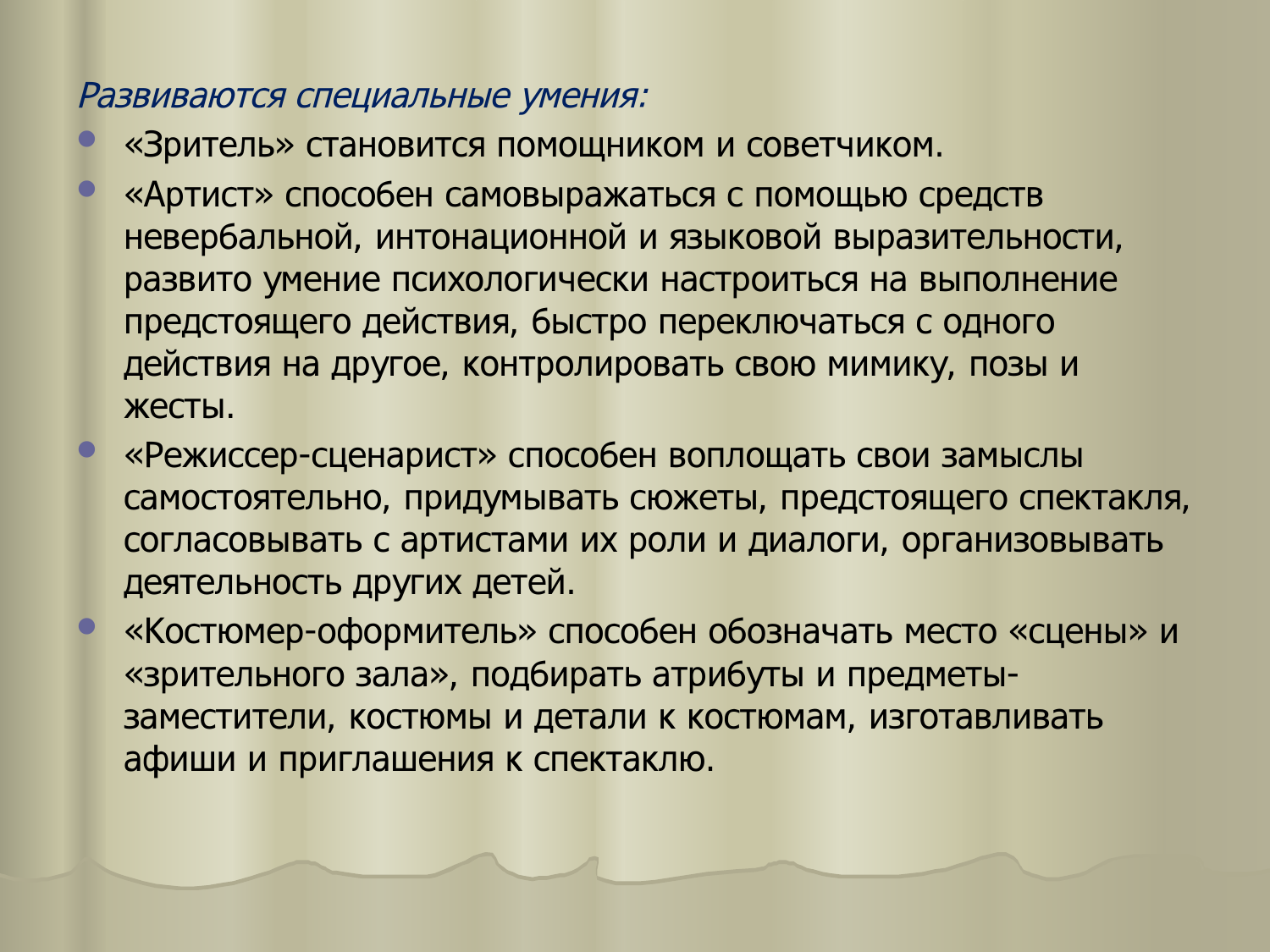

Развиваются специальные умения:
«Зритель» становится помощником и советчиком.
«Артист» способен самовыражаться с помощью средств невербальной, интонационной и языковой выразительности, развито умение психологически настроиться на выполнение предстоящего действия, быстро переключаться с одного действия на другое, контролировать свою мимику, позы и жесты.
«Режиссер-сценарист» способен воплощать свои замыслы самостоятельно, придумывать сюжеты, предстоящего спектакля, согласовывать с артистами их роли и диалоги, организовывать деятельность других детей.
«Костюмер-оформитель» способен обозначать место «сцены» и «зрительного зала», подбирать атрибуты и предметы-заместители, костюмы и детали к костюмам, изготавливать афиши и приглашения к спектаклю.